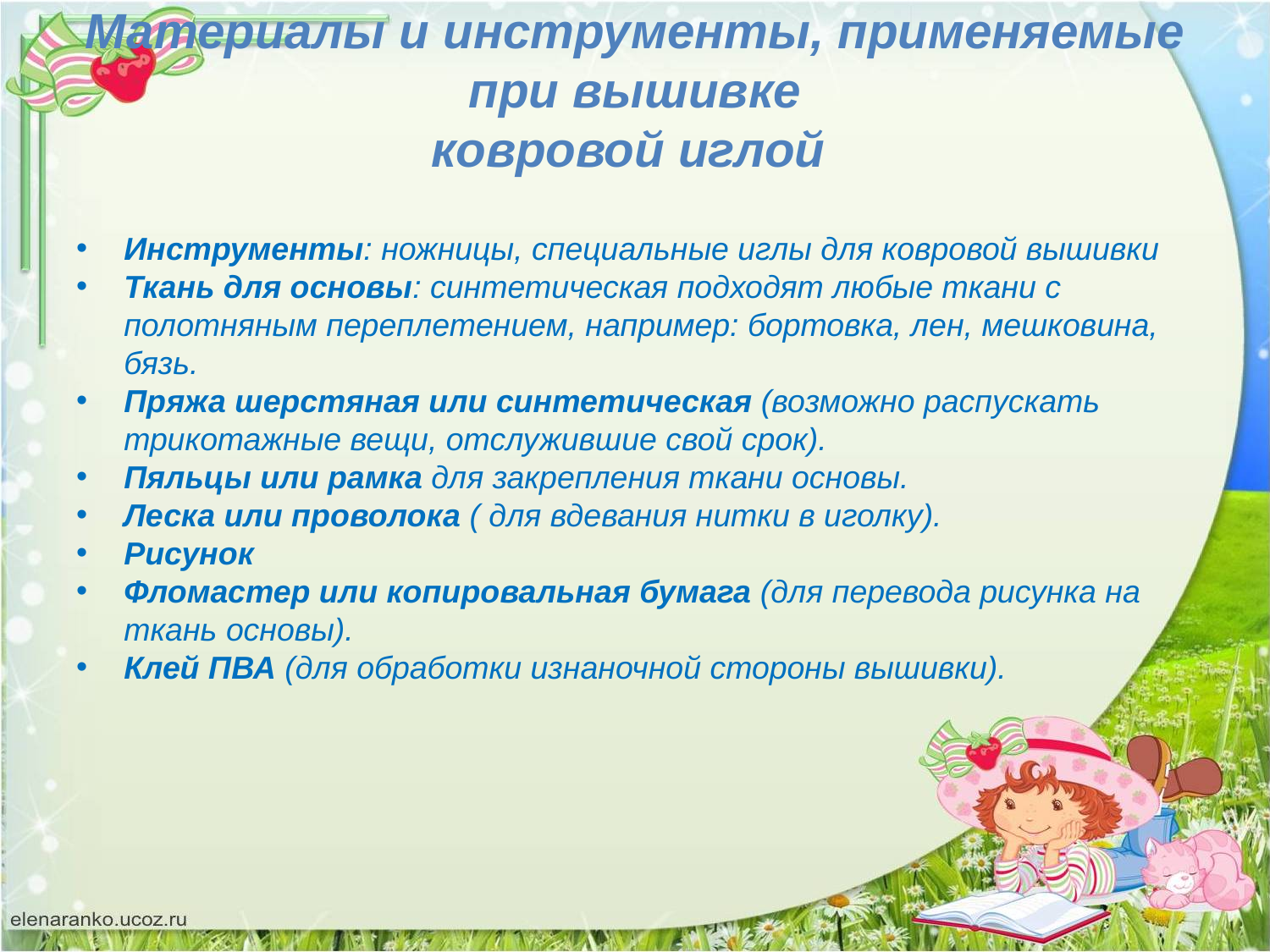

# Материалы и инструменты, применяемые при вышивке ковровой иглой
Инструменты: ножницы, специальные иглы для ковровой вышивки
Ткань для основы: синтетическая подходят любые ткани с полотняным переплетением, например: бортовка, лен, мешковина, бязь.
Пряжа шерстяная или синтетическая (возможно распускать трикотажные вещи, отслужившие свой срок).
Пяльцы или рамка для закрепления ткани основы.
Леска или проволока ( для вдевания нитки в иголку).
Рисунок
Фломастер или копировальная бумага (для перевода рисунка на ткань основы).
Клей ПВА (для обработки изнаночной стороны вышивки).